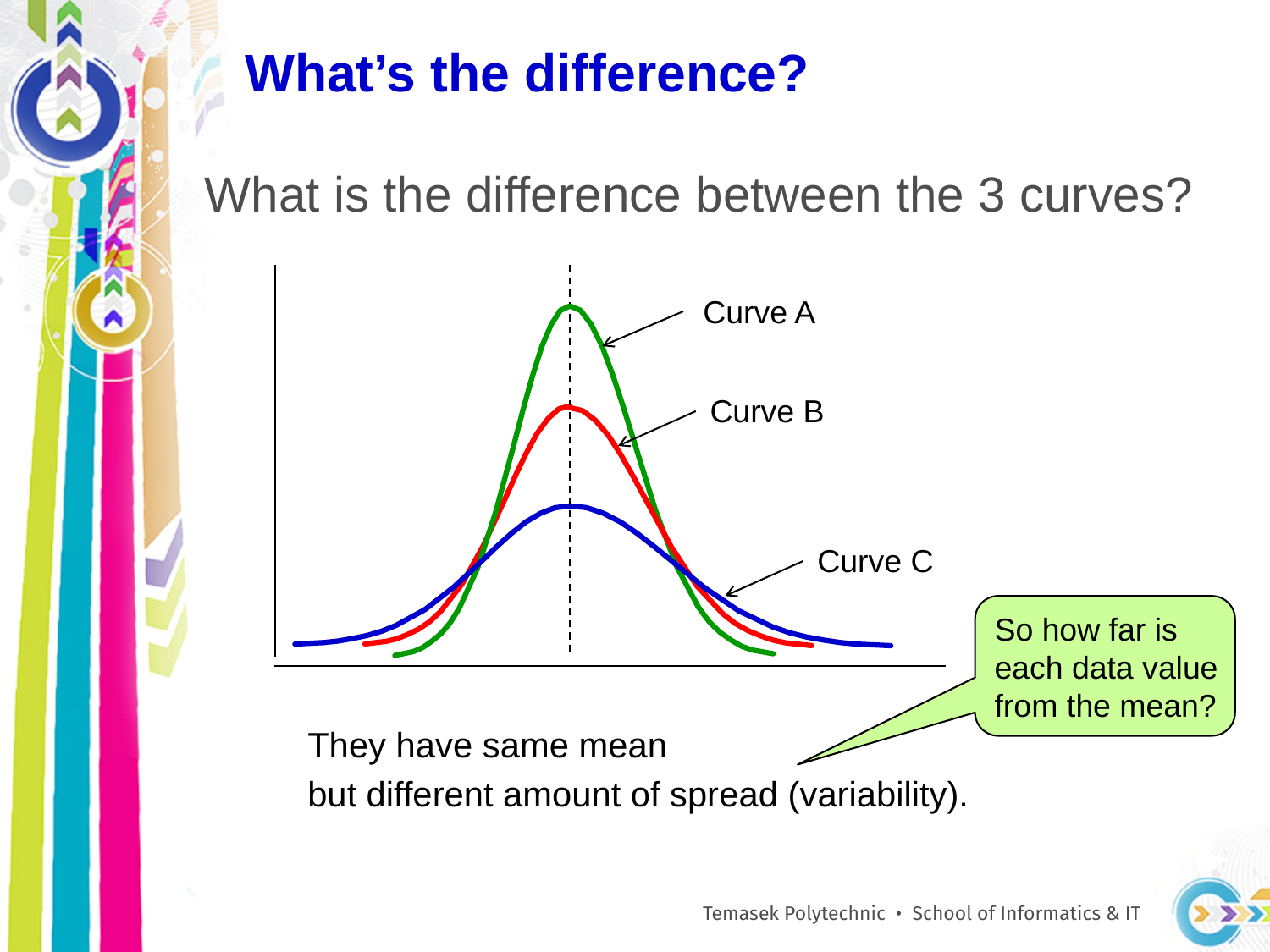

# What’s the difference?
What is the difference between the 3 curves?
Curve A

Curve B

Curve C
So how far is
each data value
from the mean?
They have same mean
but different amount of spread (variability).